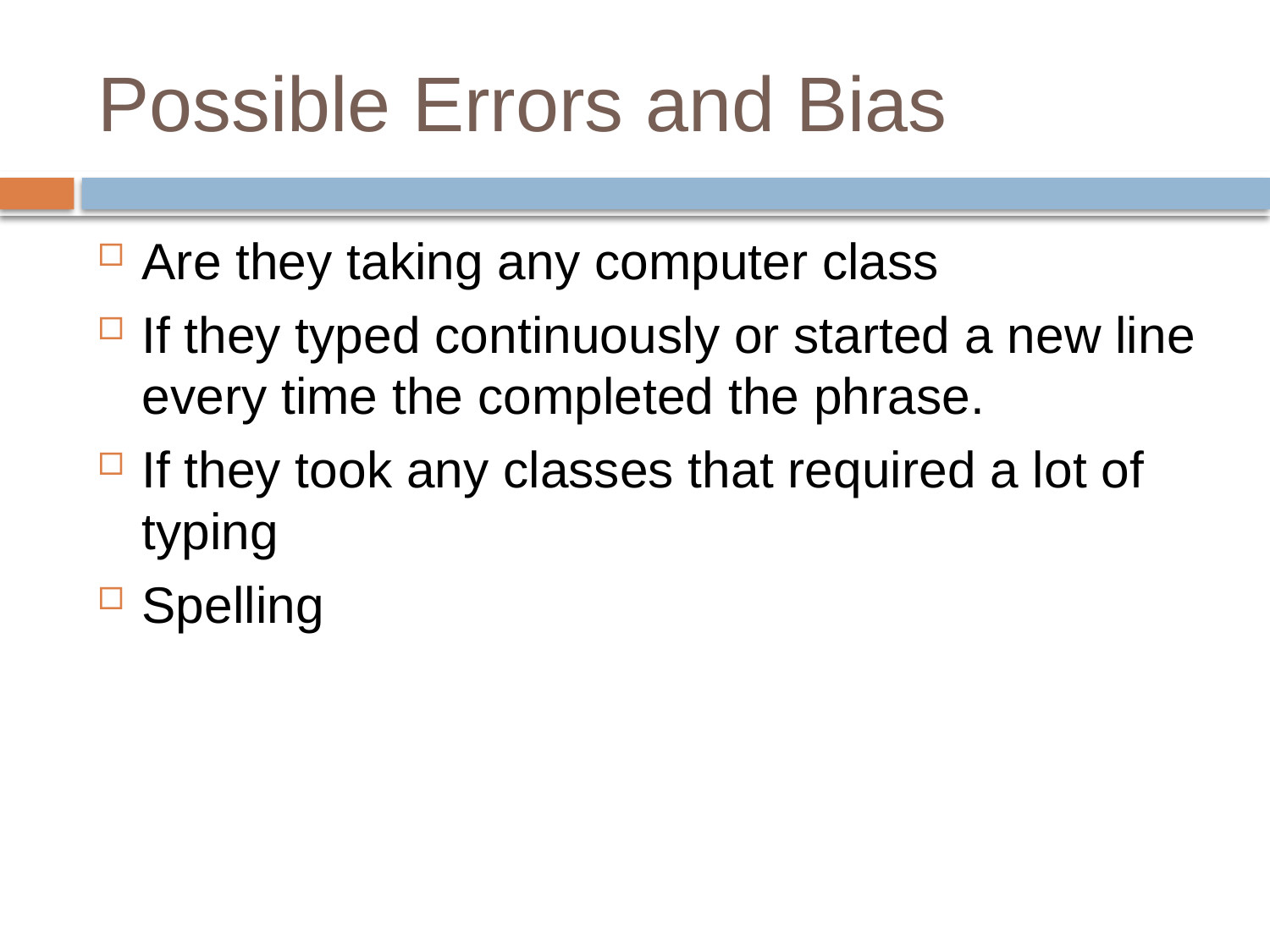

# Possible Errors and Bias
Are they taking any computer class
If they typed continuously or started a new line every time the completed the phrase.
If they took any classes that required a lot of typing
Spelling